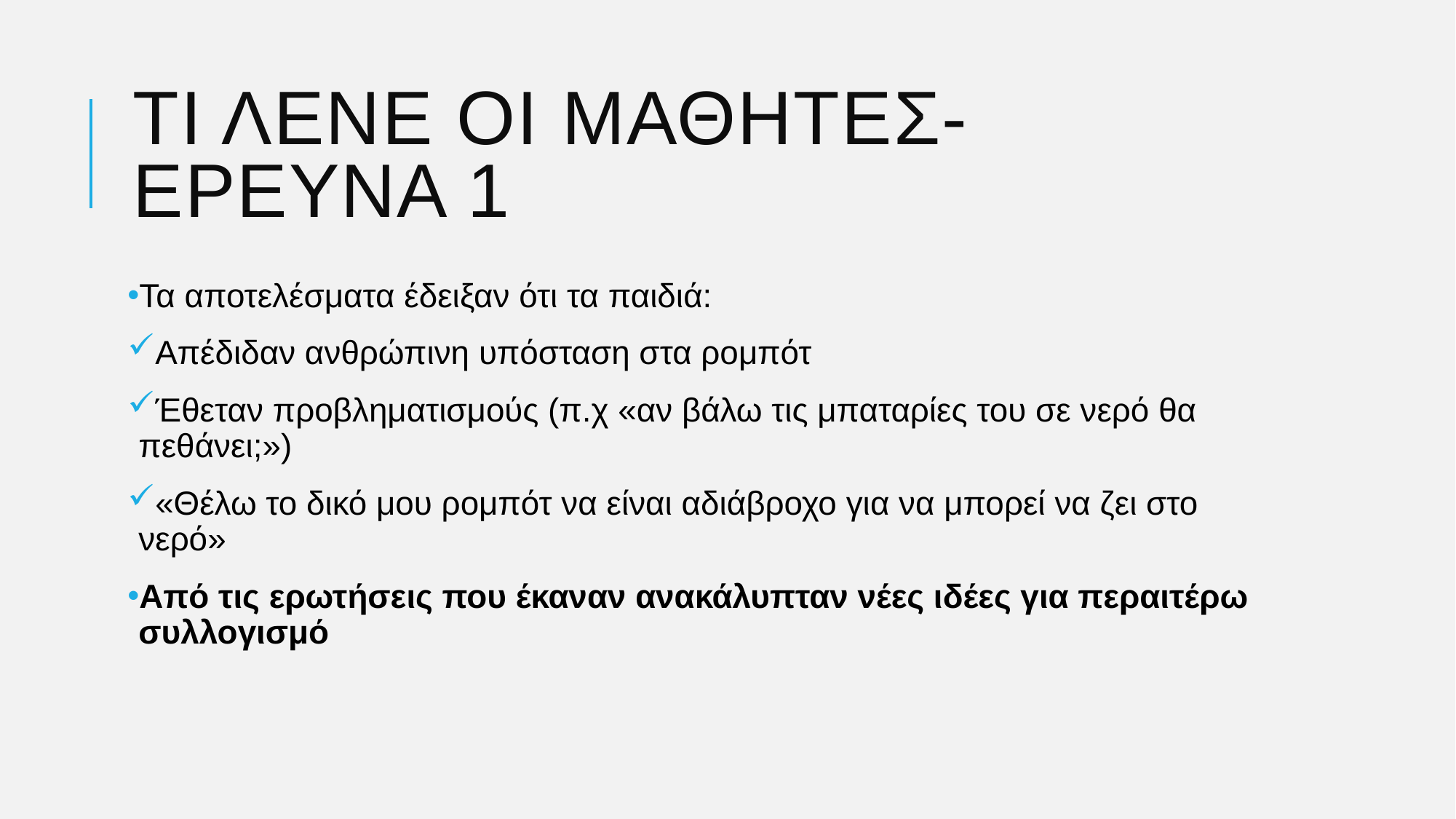

# Τι λενε οι μαθητεσ-ερευνα 1
Τα αποτελέσματα έδειξαν ότι τα παιδιά:
Απέδιδαν ανθρώπινη υπόσταση στα ρομπότ
Έθεταν προβληματισμούς (π.χ «αν βάλω τις μπαταρίες του σε νερό θα πεθάνει;»)
«Θέλω το δικό μου ρομπότ να είναι αδιάβροχο για να μπορεί να ζει στο νερό»
Από τις ερωτήσεις που έκαναν ανακάλυπταν νέες ιδέες για περαιτέρω συλλογισμό